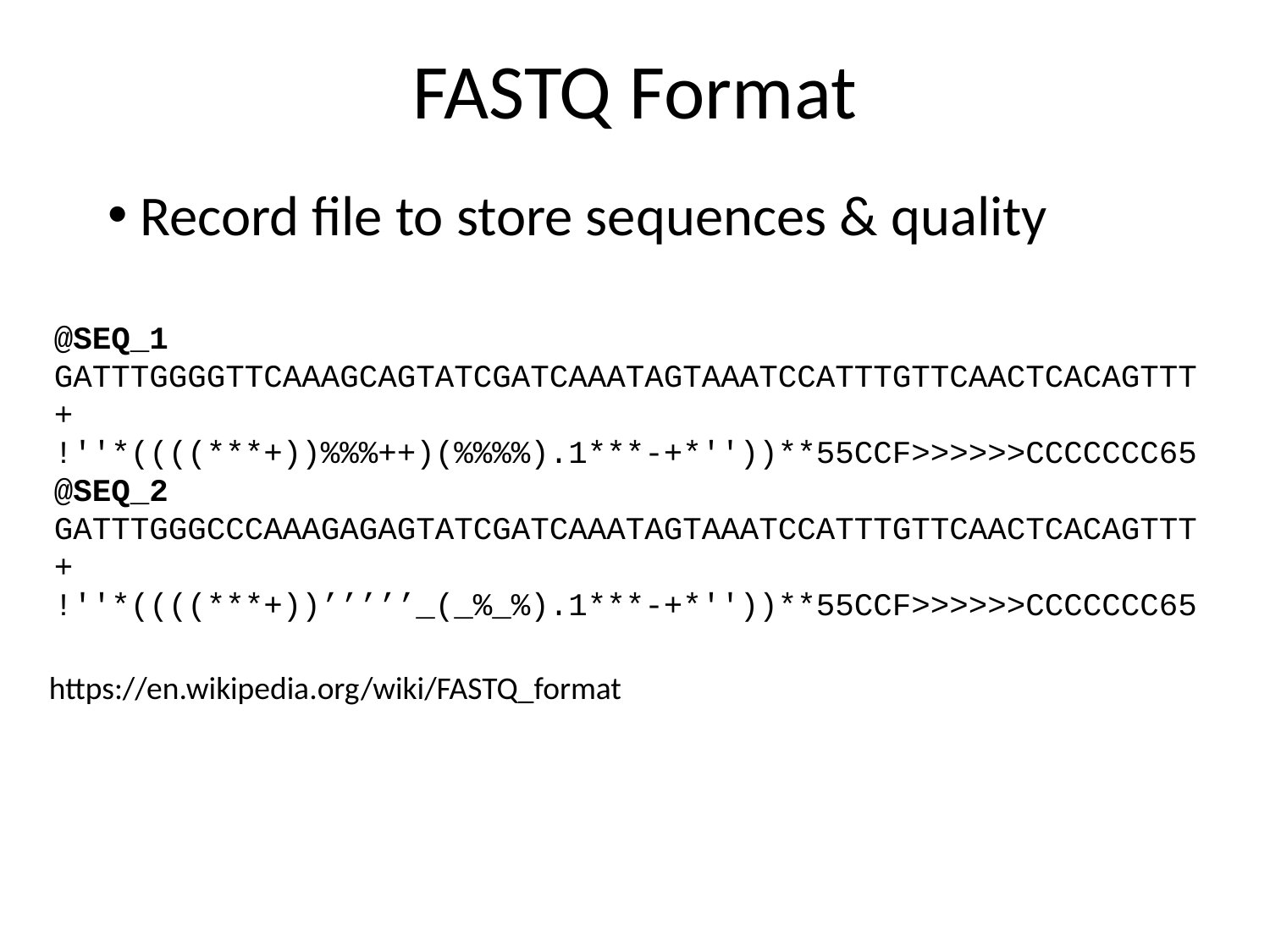

FASTQ Format
Record file to store sequences & quality

@SEQ_1
GATTTGGGGTTCAAAGCAGTATCGATCAAATAGTAAATCCATTTGTTCAACTCACAGTTT
+
!''*((((***+))%%%++)(%%%%).1***-+*''))**55CCF>>>>>>CCCCCCC65
@SEQ_2
GATTTGGGCCCAAAGAGAGTATCGATCAAATAGTAAATCCATTTGTTCAACTCACAGTTT
+
!''*((((***+))’’’’’_(_%_%).1***-+*''))**55CCF>>>>>>CCCCCCC65

https://en.wikipedia.org/wiki/FASTQ_format